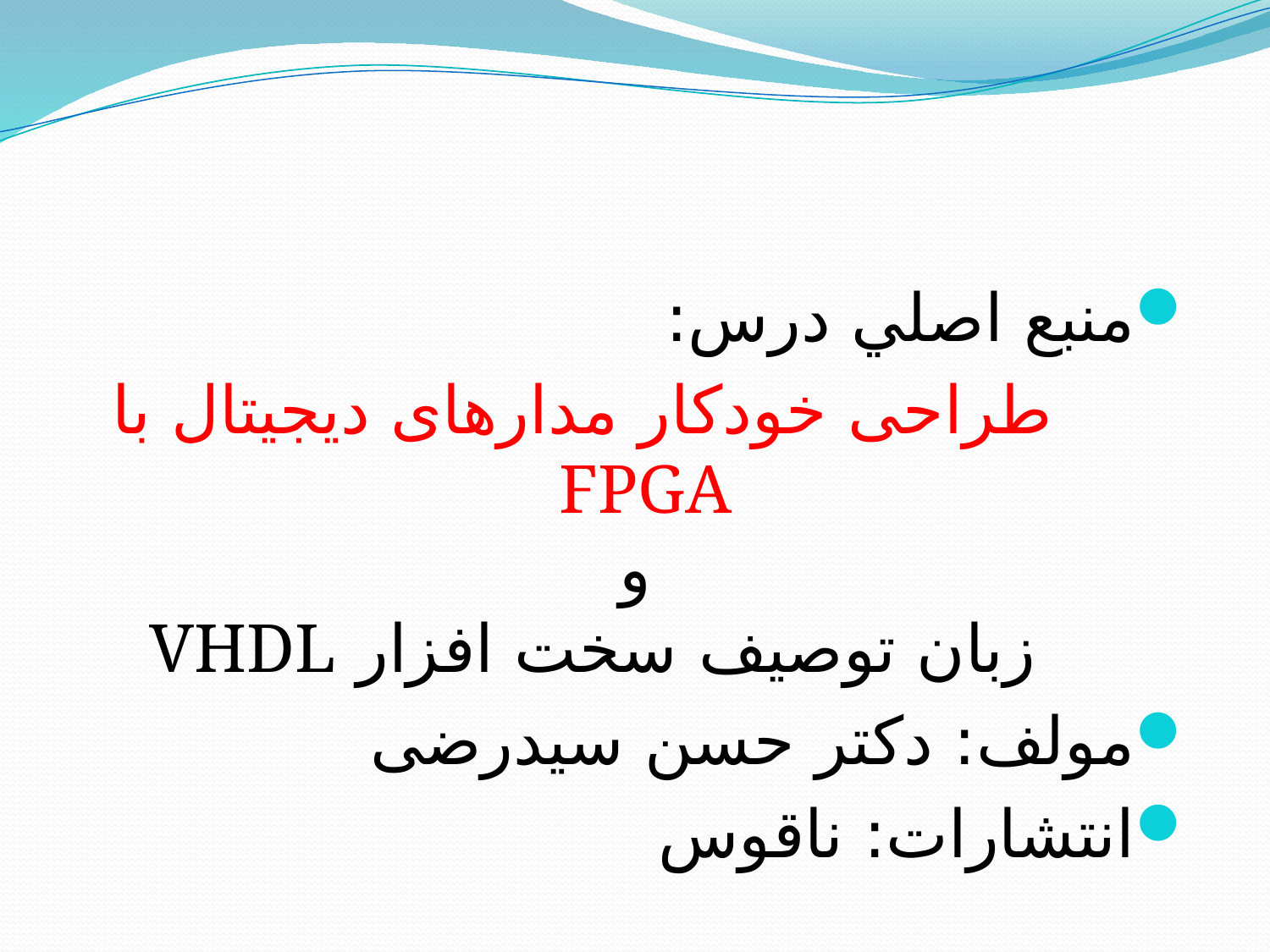

#
منبع اصلي درس:
     طراحی خودکار مدارهای دیجیتال با FPGA
و
    زبان توصیف سخت افزار VHDL
مولف: دکتر حسن سیدرضی
انتشارات: ناقوس